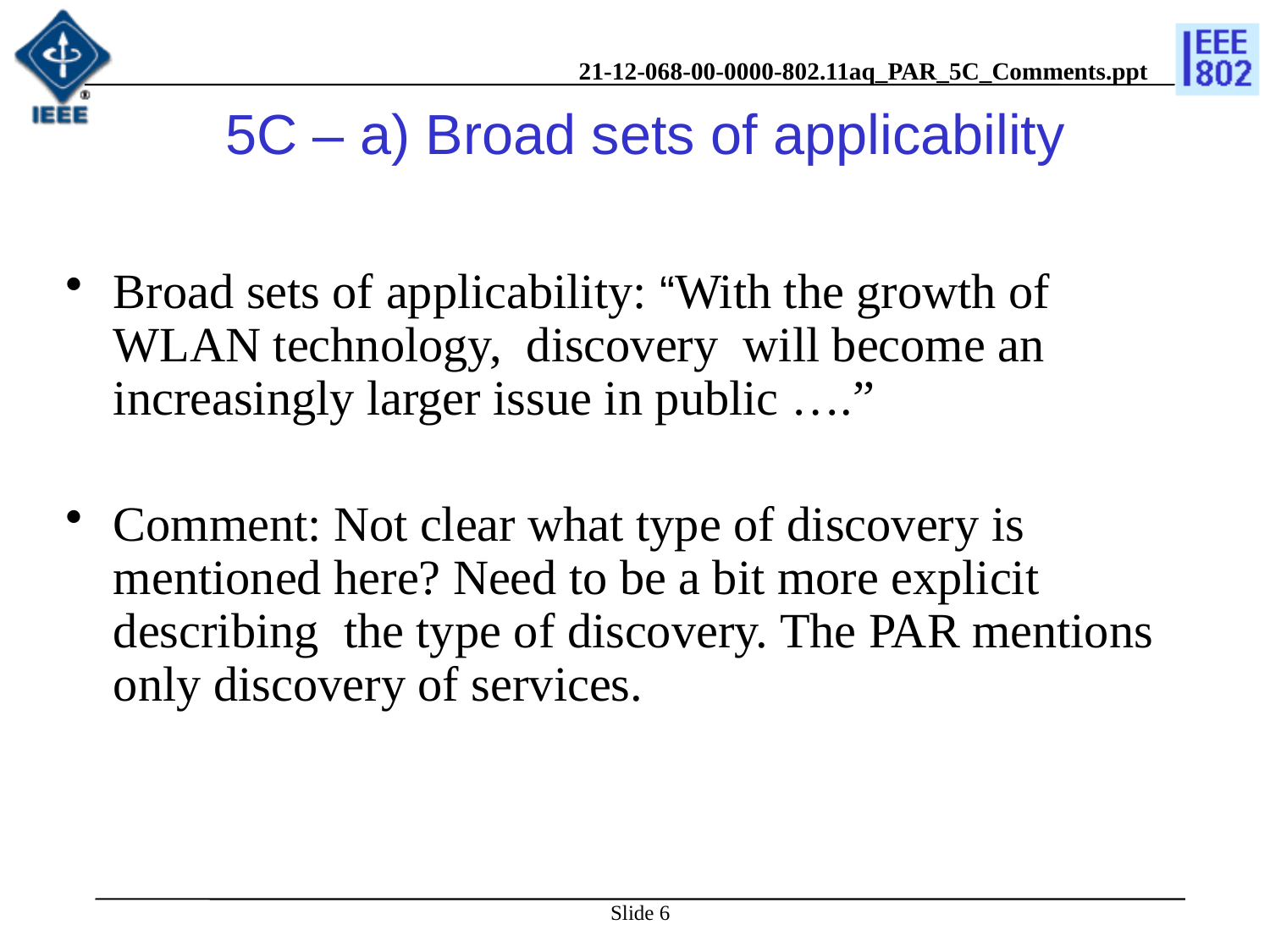

# 5C – a) Broad sets of applicability

Broad sets of applicability: “With the growth of WLAN technology,  discovery  will become an increasingly larger issue in public ….”

Comment: Not clear what type of discovery is mentioned here? Need to be a bit more explicit describing  the type of discovery. The PAR mentions only discovery of services.

Slide 6